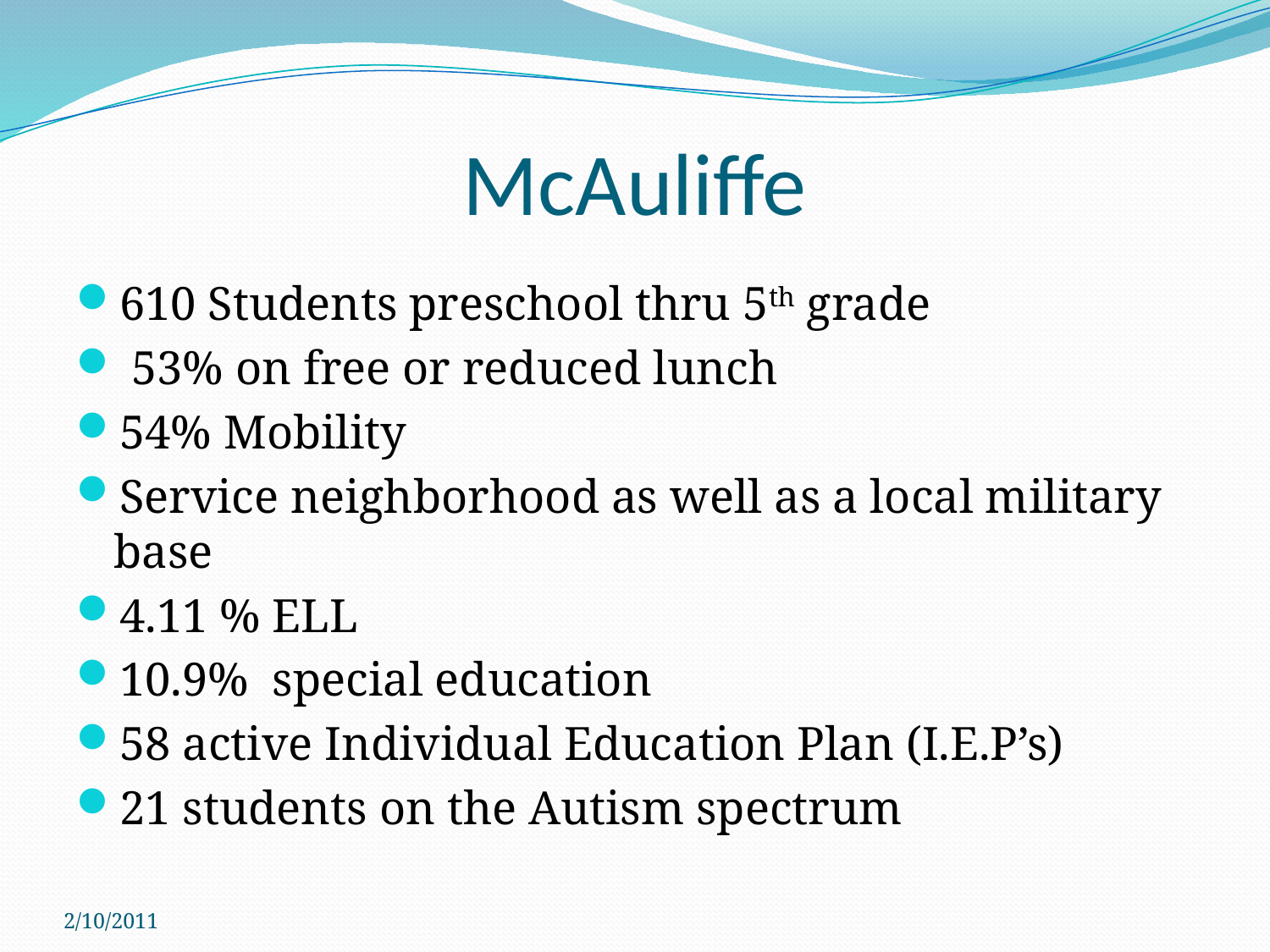

# McAuliffe
610 Students preschool thru 5th grade
 53% on free or reduced lunch
54% Mobility
Service neighborhood as well as a local military base
4.11 % ELL
10.9%  special education
58 active Individual Education Plan (I.E.P’s)
21 students on the Autism spectrum
2/10/2011